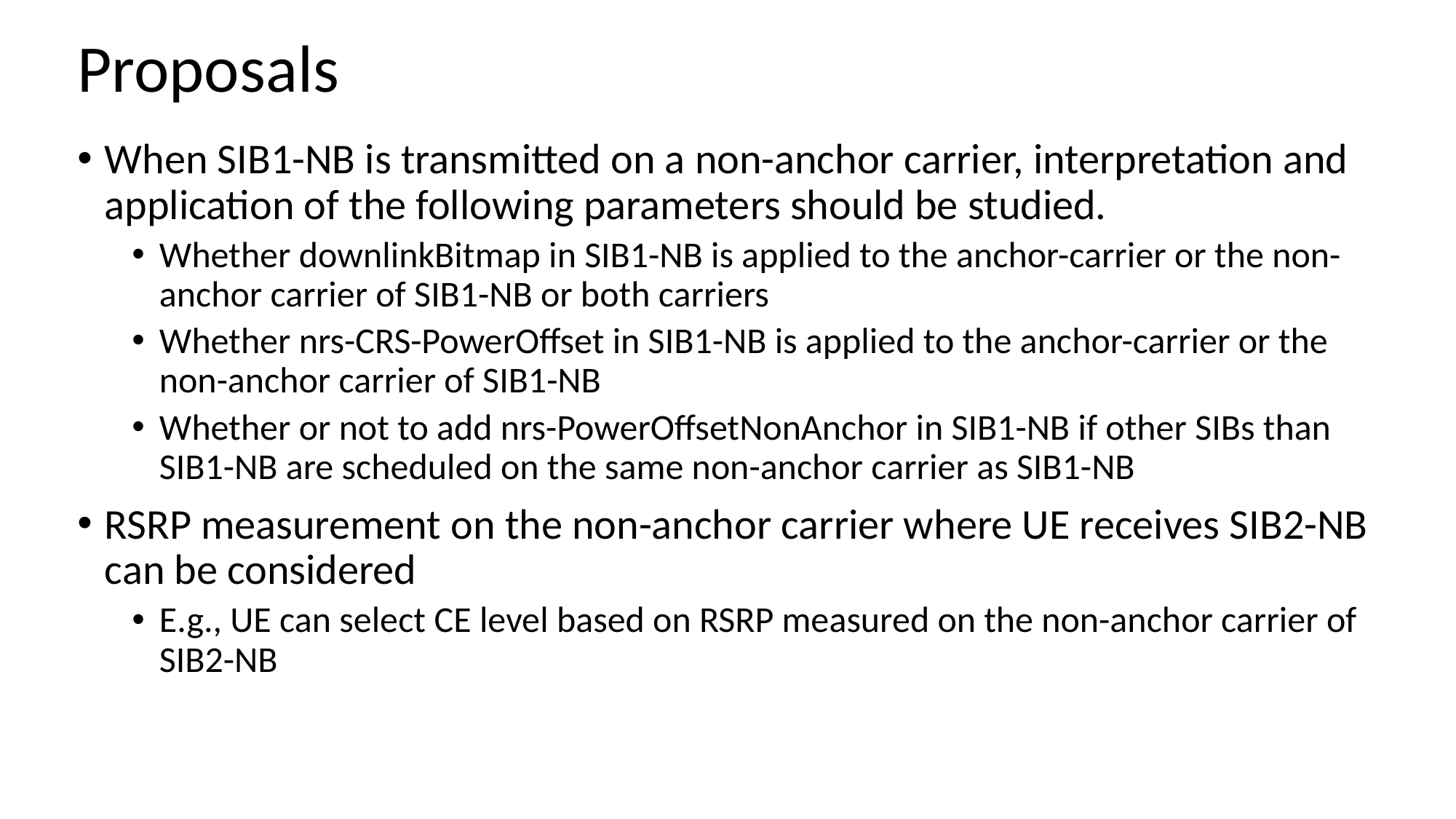

# Proposals
When SIB1-NB is transmitted on a non-anchor carrier, interpretation and application of the following parameters should be studied.
Whether downlinkBitmap in SIB1-NB is applied to the anchor-carrier or the non-anchor carrier of SIB1-NB or both carriers
Whether nrs-CRS-PowerOffset in SIB1-NB is applied to the anchor-carrier or the non-anchor carrier of SIB1-NB
Whether or not to add nrs-PowerOffsetNonAnchor in SIB1-NB if other SIBs than SIB1-NB are scheduled on the same non-anchor carrier as SIB1-NB
RSRP measurement on the non-anchor carrier where UE receives SIB2-NB can be considered
E.g., UE can select CE level based on RSRP measured on the non-anchor carrier of SIB2-NB